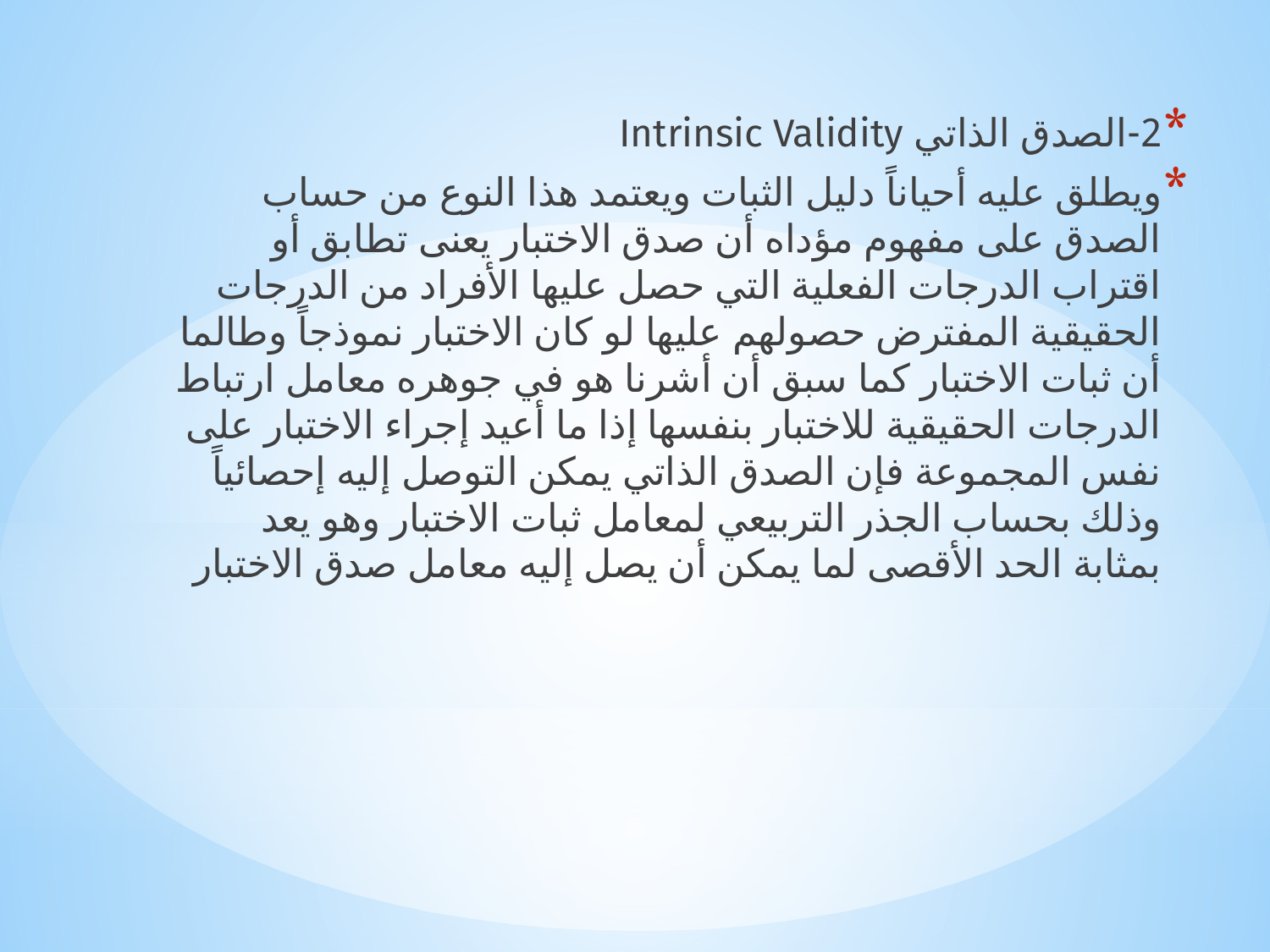

2-الصدق الذاتي Intrinsic Validity
ويطلق عليه أحياناً دليل الثبات ويعتمد هذا النوع من حساب الصدق على مفهوم مؤداه أن صدق الاختبار يعنى تطابق أو اقتراب الدرجات الفعلية التي حصل عليها الأفراد من الدرجات الحقيقية المفترض حصولهم عليها لو كان الاختبار نموذجاً وطالما أن ثبات الاختبار كما سبق أن أشرنا هو في جوهره معامل ارتباط الدرجات الحقيقية للاختبار بنفسها إذا ما أعيد إجراء الاختبار على نفس المجموعة فإن الصدق الذاتي يمكن التوصل إليه إحصائياً وذلك بحساب الجذر التربيعي لمعامل ثبات الاختبار وهو يعد بمثابة الحد الأقصى لما يمكن أن يصل إليه معامل صدق الاختبار